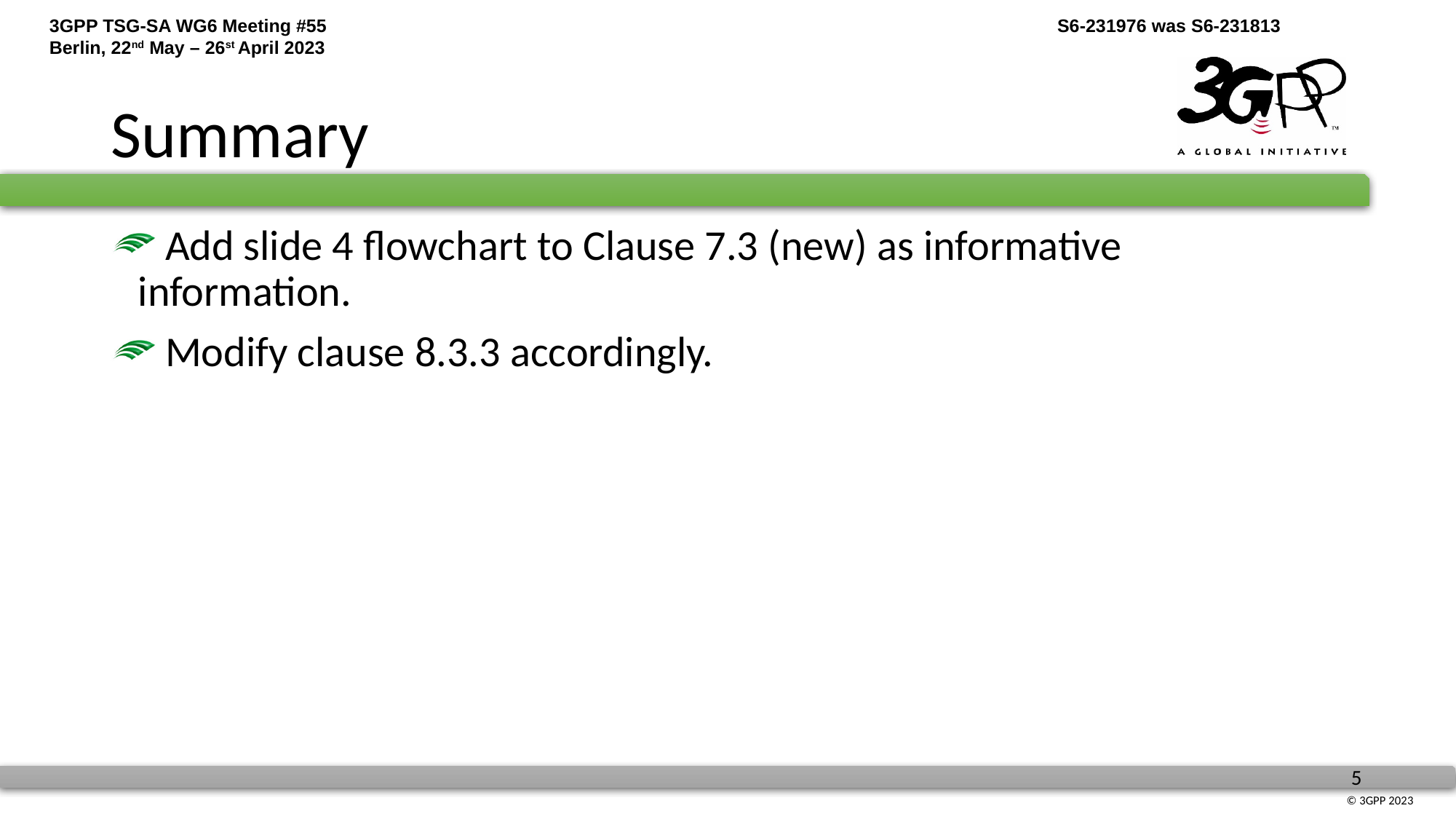

# Summary
 Add slide 4 flowchart to Clause 7.3 (new) as informative information.
 Modify clause 8.3.3 accordingly.